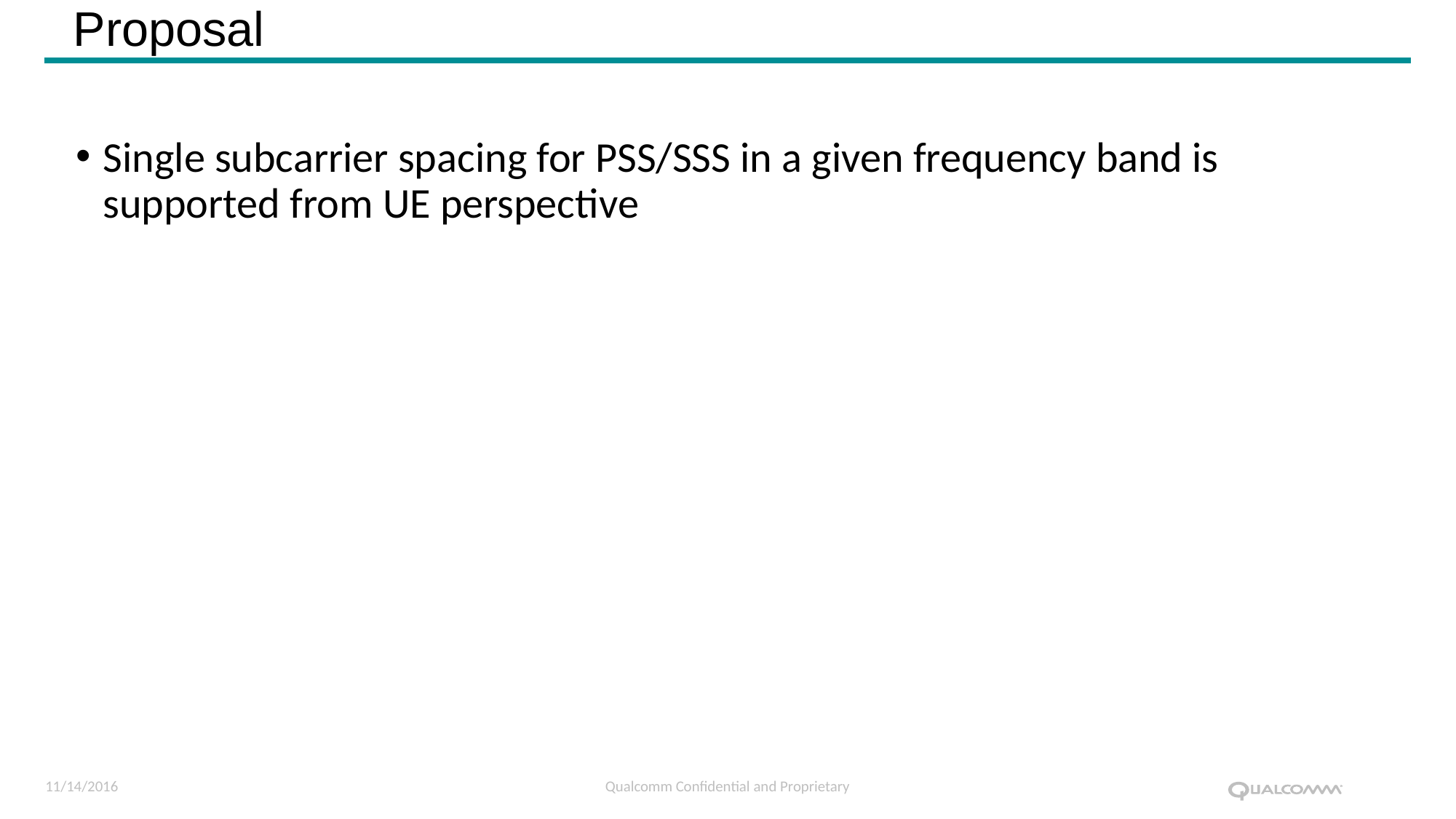

# Proposal
Single subcarrier spacing for PSS/SSS in a given frequency band is supported from UE perspective